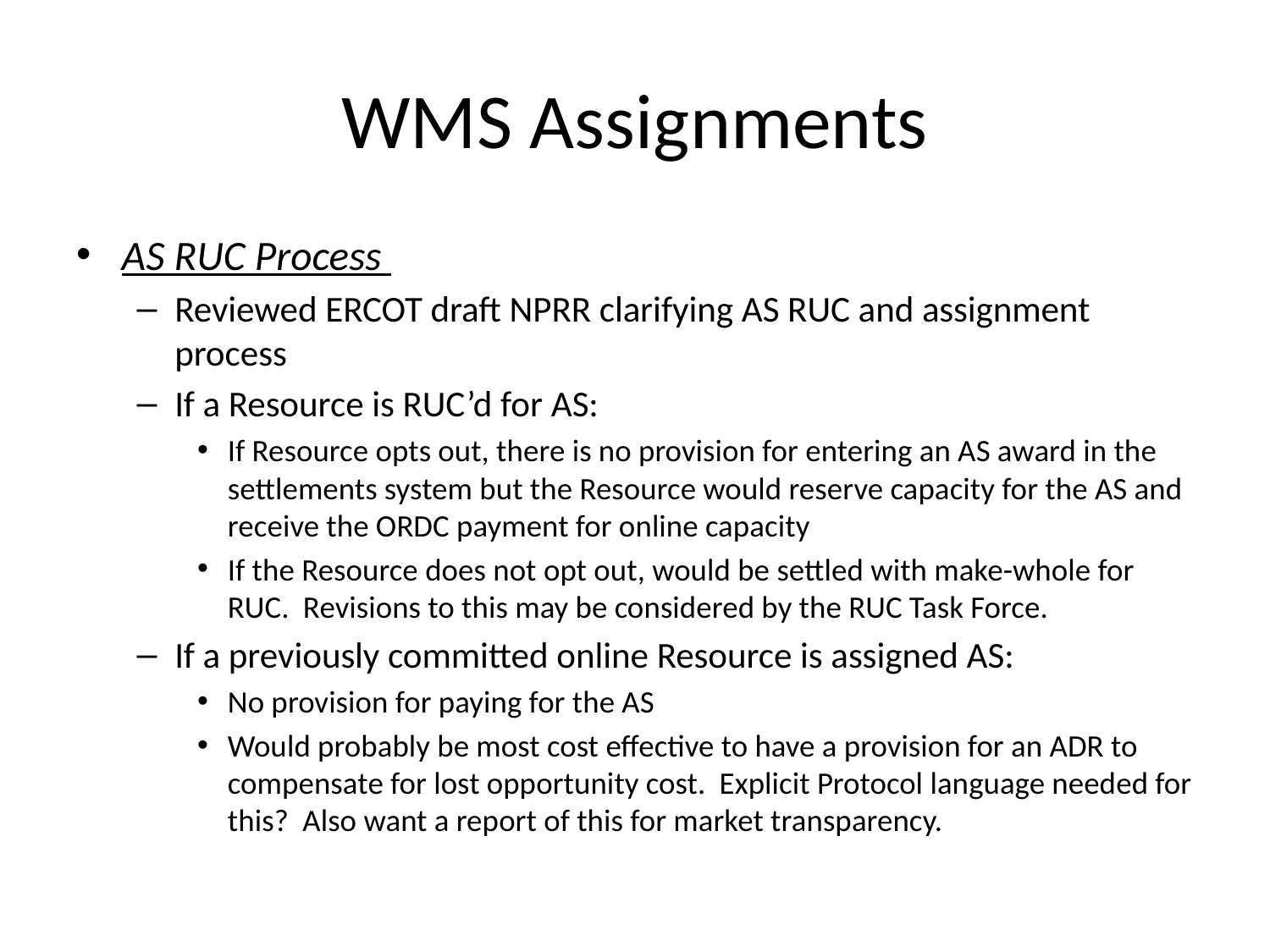

# WMS Assignments
AS RUC Process
Reviewed ERCOT draft NPRR clarifying AS RUC and assignment process
If a Resource is RUC’d for AS:
If Resource opts out, there is no provision for entering an AS award in the settlements system but the Resource would reserve capacity for the AS and receive the ORDC payment for online capacity
If the Resource does not opt out, would be settled with make-whole for RUC.  Revisions to this may be considered by the RUC Task Force.
If a previously committed online Resource is assigned AS:
No provision for paying for the AS
Would probably be most cost effective to have a provision for an ADR to compensate for lost opportunity cost.  Explicit Protocol language needed for this?  Also want a report of this for market transparency.